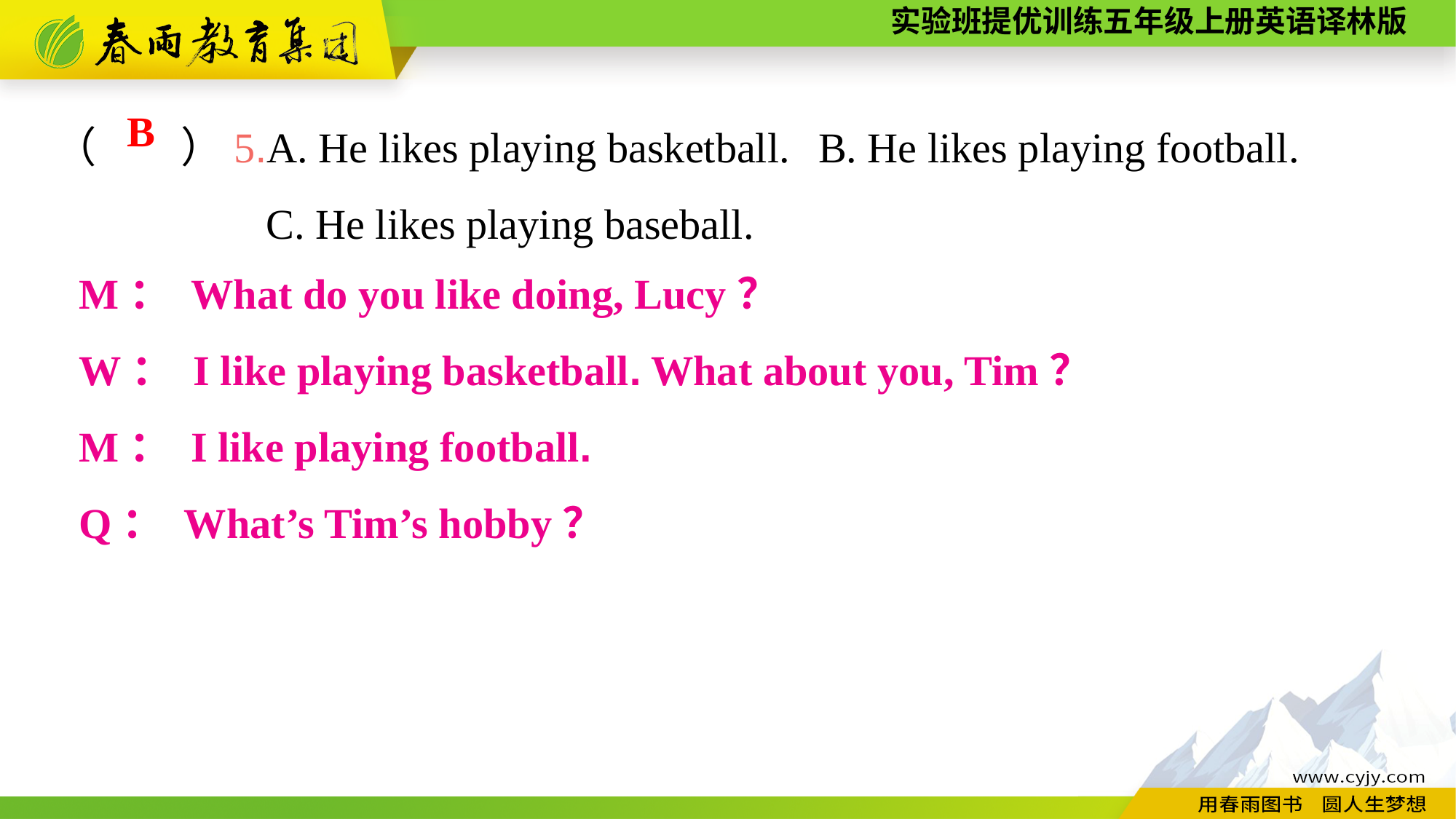

（　　）5.A. He likes playing basketball.	B. He likes playing football.
C. He likes playing baseball.
B
M： What do you like doing, Lucy？
W： I like playing basketball. What about you, Tim？
M： I like playing football.
Q： What’s Tim’s hobby？